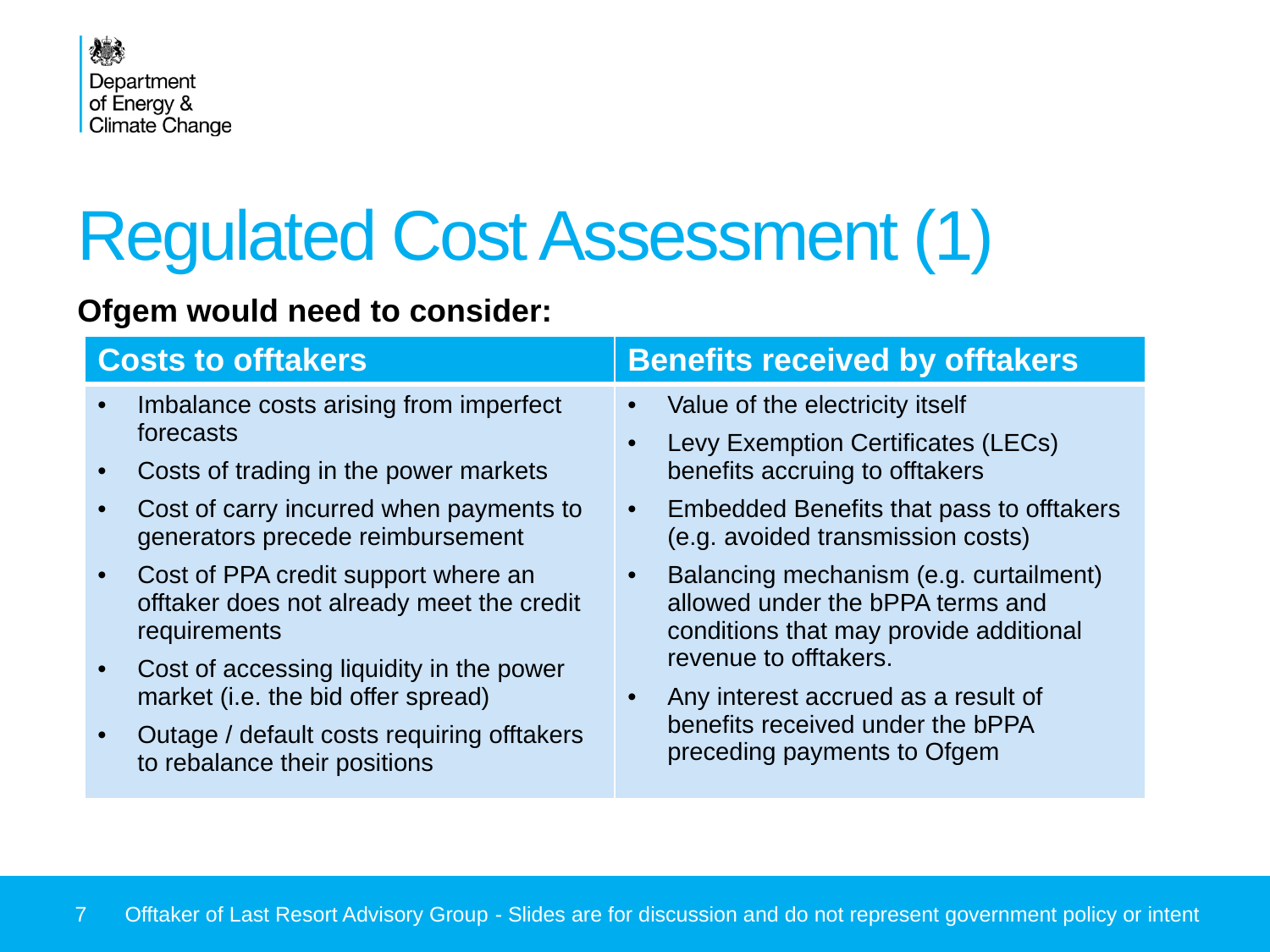

# Regulated Cost Assessment (1)
Ofgem would need to consider:

| Costs to offtakers | Benefits received by offtakers |
| --- | --- |
| Imbalance costs arising from imperfect forecasts Costs of trading in the power markets Cost of carry incurred when payments to generators precede reimbursement Cost of PPA credit support where an offtaker does not already meet the credit requirements Cost of accessing liquidity in the power market (i.e. the bid offer spread) Outage / default costs requiring offtakers to rebalance their positions | Value of the electricity itself Levy Exemption Certificates (LECs) benefits accruing to offtakers Embedded Benefits that pass to offtakers (e.g. avoided transmission costs) Balancing mechanism (e.g. curtailment) allowed under the bPPA terms and conditions that may provide additional revenue to offtakers. Any interest accrued as a result of benefits received under the bPPA preceding payments to Ofgem |
7
Offtaker of Last Resort Advisory Group - Slides are for discussion and do not represent government policy or intent